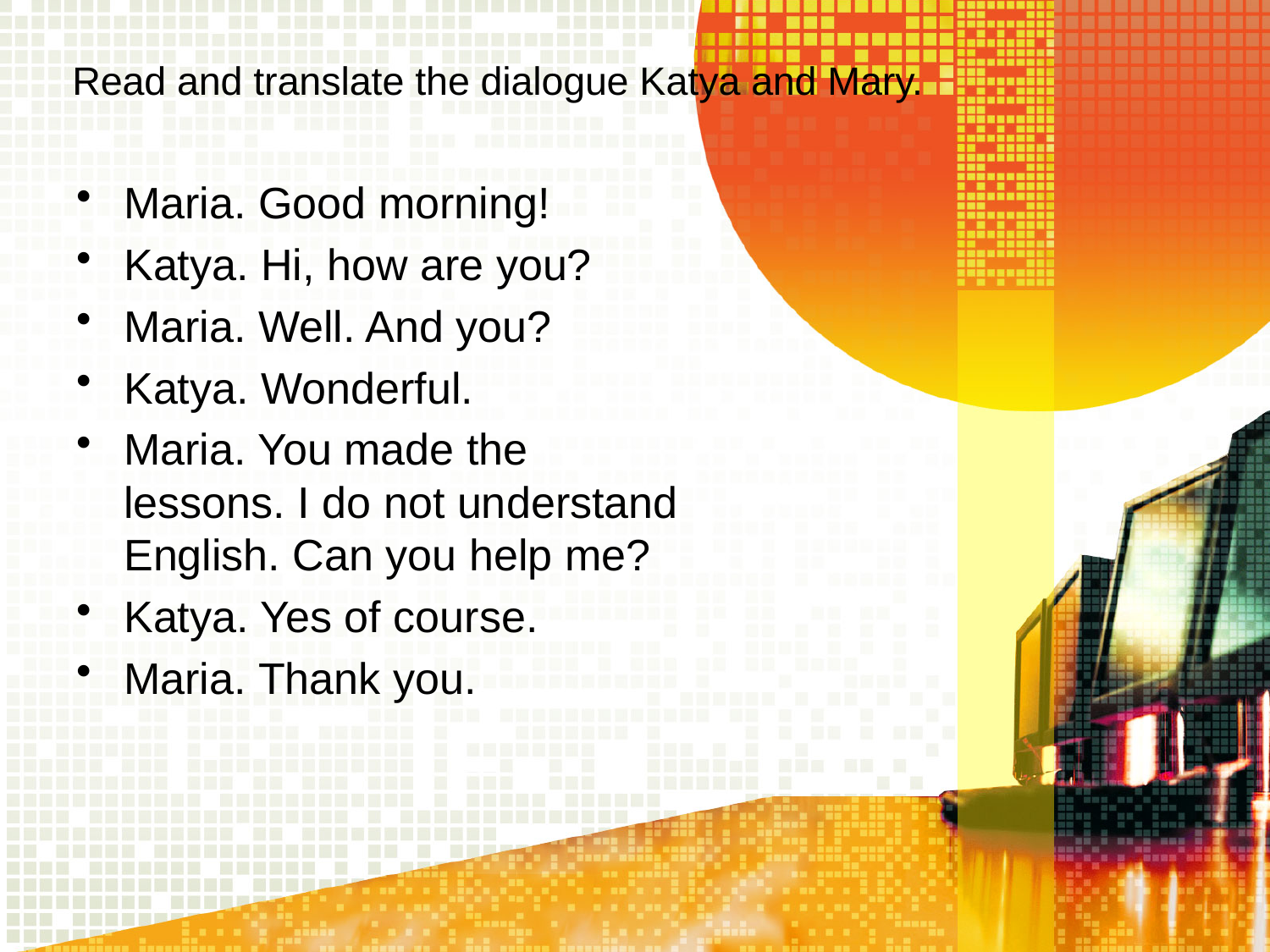

# Read and translate the dialogue Katya and Mary.
Maria. Good morning!
Katya. Hi, how are you?
Maria. Well. And you?
Katya. Wonderful.
Maria. You made the lessons. I do not understand English. Can you help me?
Katya. Yes of course.
Maria. Thank you.